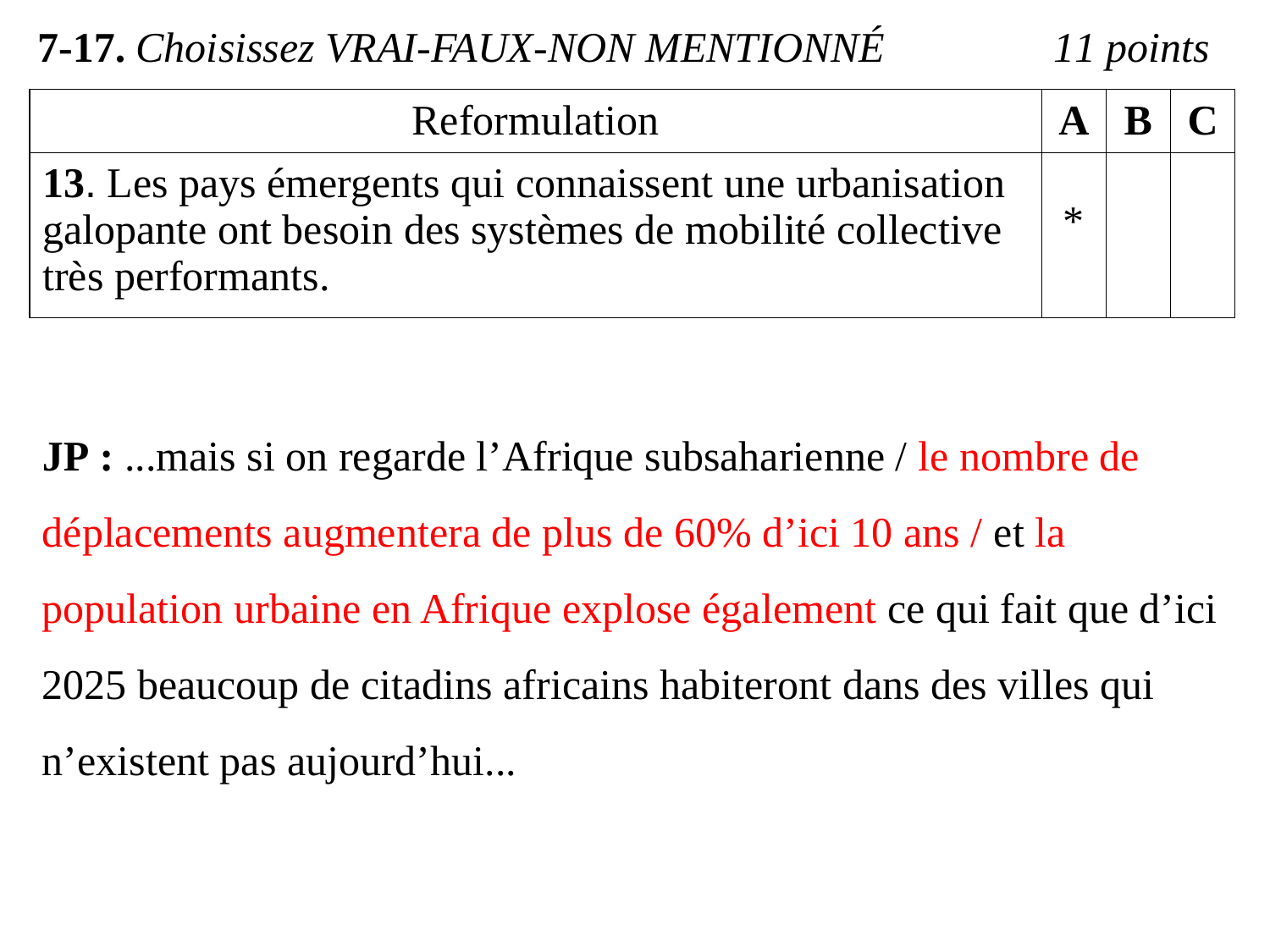

7-17. Choisissez VRAI-FAUX-NON MENTIONNÉ       	11 points
| Reformulation | A | B | C |
| --- | --- | --- | --- |
| 13. Les pays émergents qui connaissent une urbanisation galopante ont besoin des systèmes de mobilité collective très performants. | \* |  |  |
JP : ...mais si on regarde l’Afrique subsaharienne / le nombre de déplacements augmentera de plus de 60% d’ici 10 ans / et la population urbaine en Afrique explose également ce qui fait que d’ici 2025 beaucoup de citadins africains habiteront dans des villes qui n’existent pas aujourd’hui...